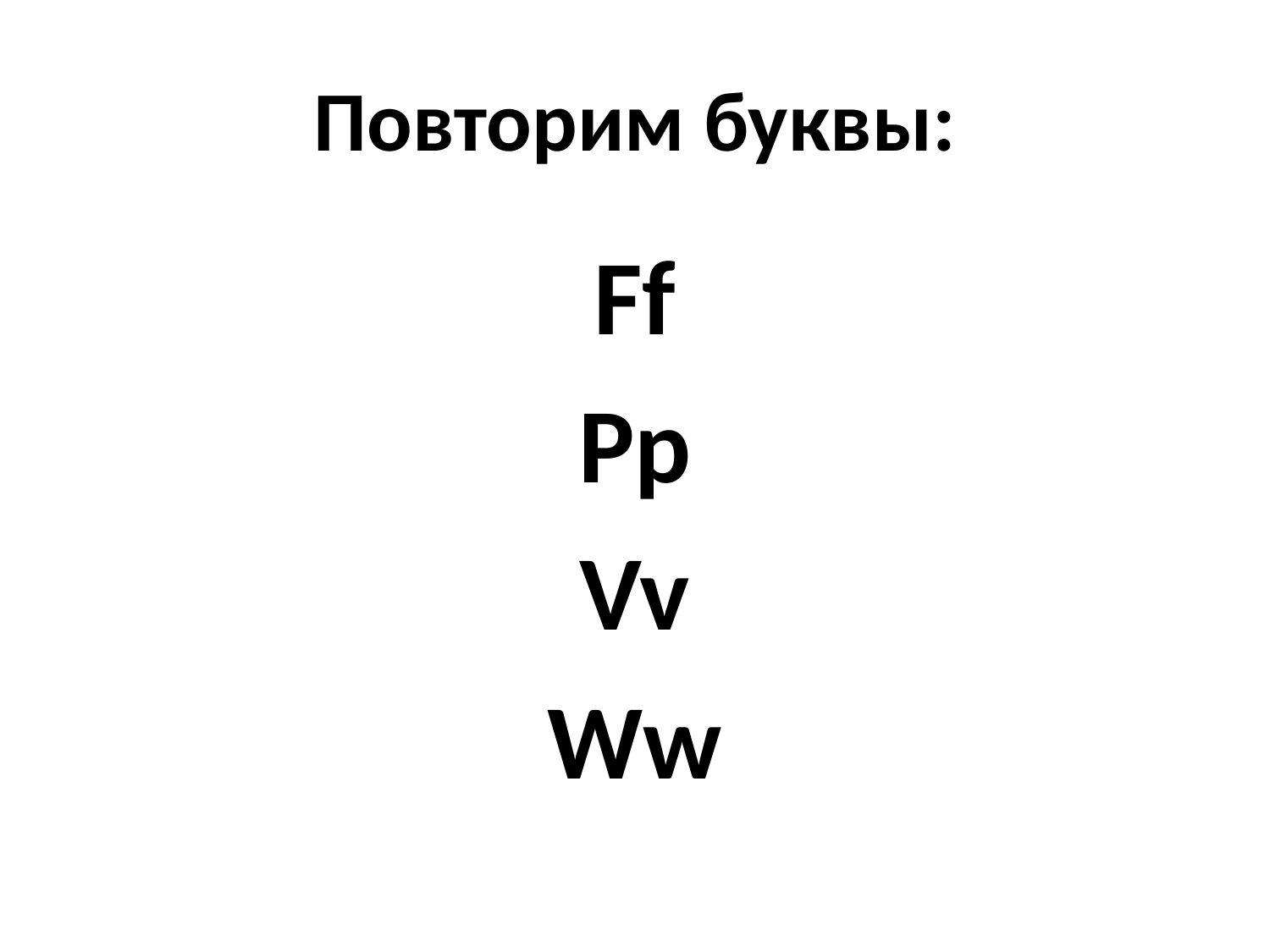

# Повторим буквы:
Ff
Pp
Vv
Ww